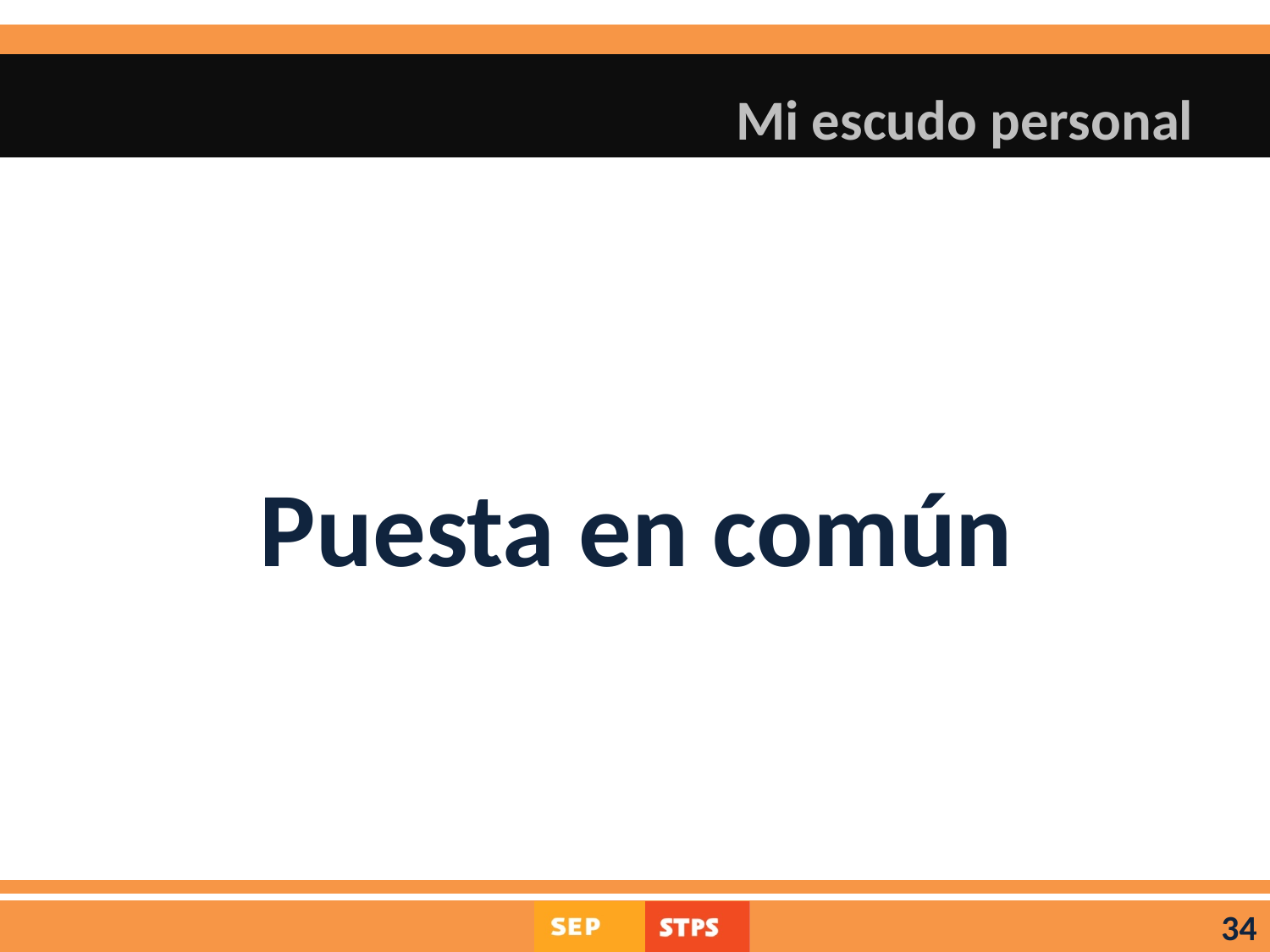

# Mi escudo personal
Puesta en común

34